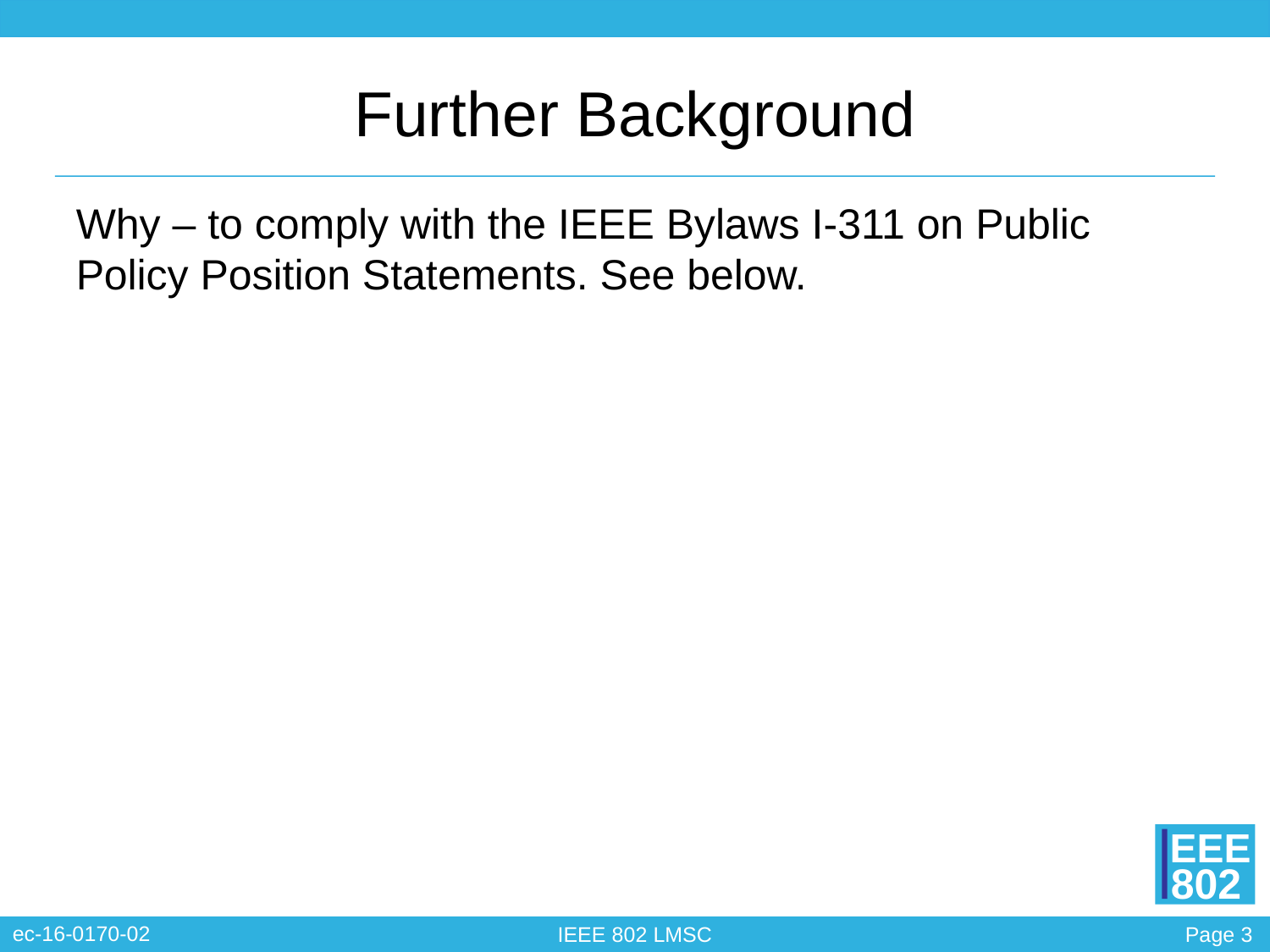

# Further Background
Why – to comply with the IEEE Bylaws I-311 on Public Policy Position Statements. See below.